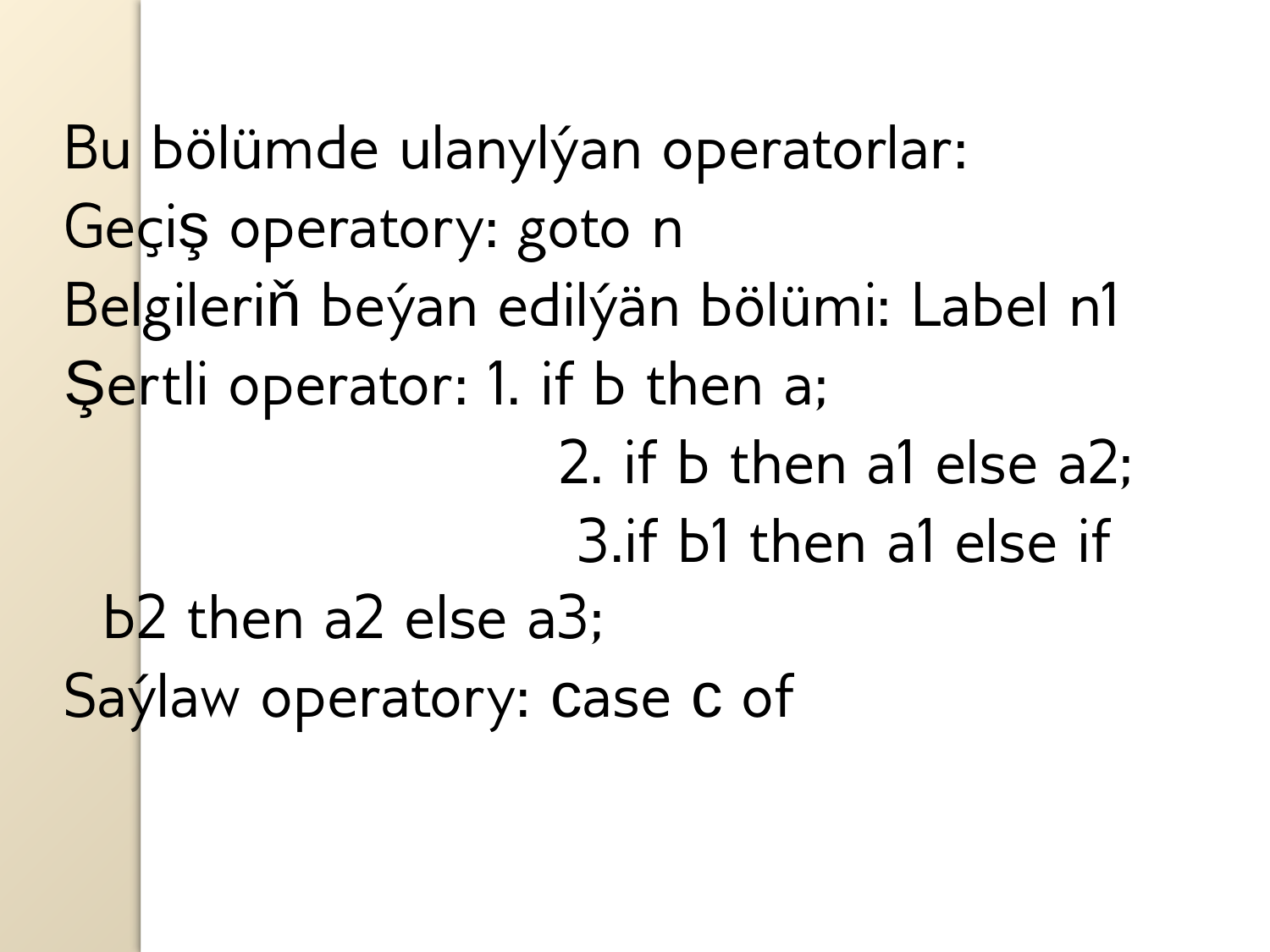

Bu bölümde ulanylýan operatorlar:
Geçiş operatory: goto n
Belgileriň beýan edilýän bölümi: Label n1
Şertli operator: 1. if b then a;
                          2. if b then a1 else a2;
                           3.if b1 then a1 else if b2 then a2 else a3;
Saýlaw operatory: сase с of